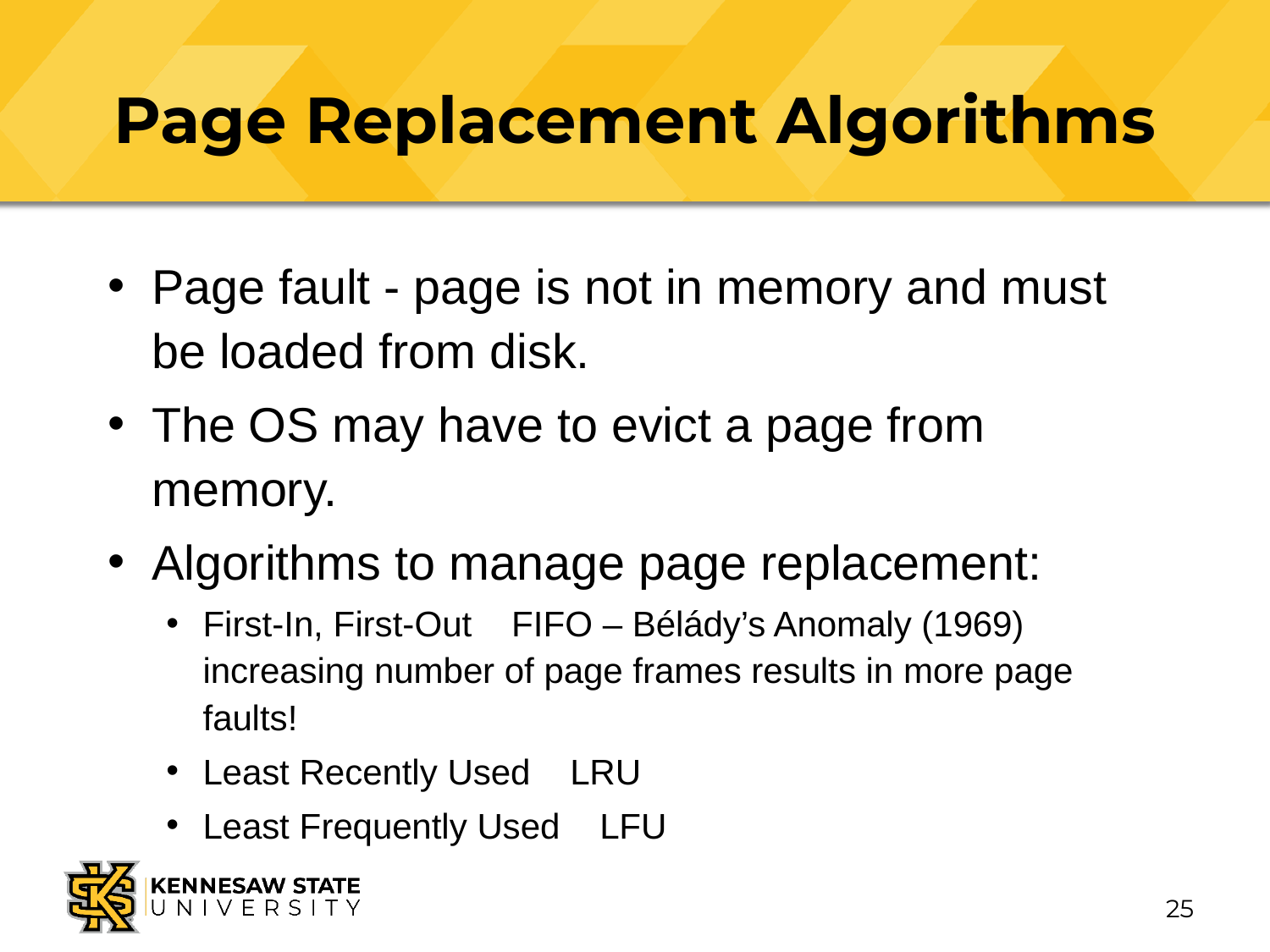

# Page Replacement Algorithms
Page fault - page is not in memory and must be loaded from disk.
The OS may have to evict a page from memory.
Algorithms to manage page replacement:
First-In, First-Out    FIFO – Bélády’s Anomaly (1969) increasing number of page frames results in more page faults!
Least Recently Used    LRU
Least Frequently Used    LFU
25